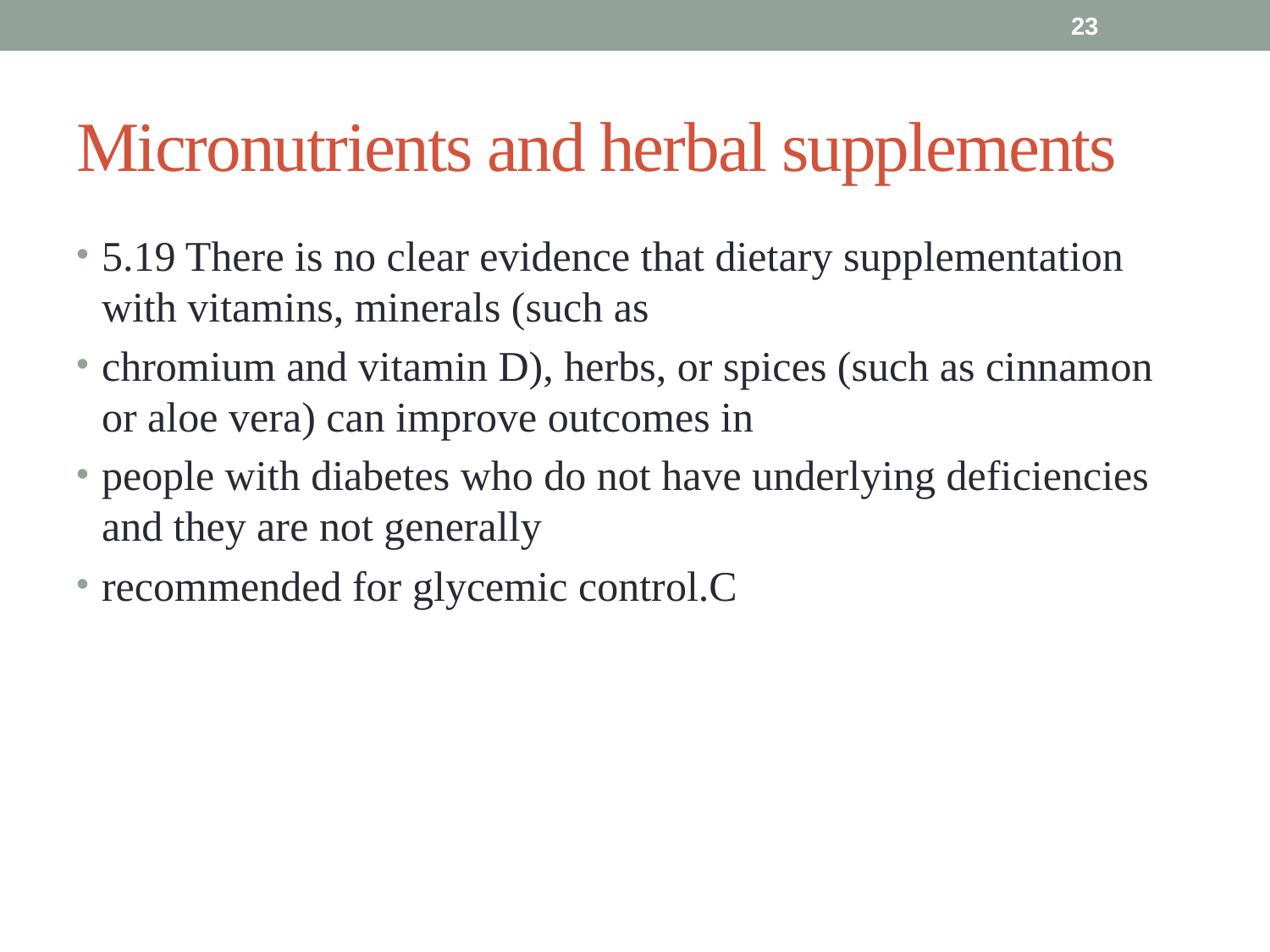

23
# Micronutrients and herbal supplements
5.19 There is no clear evidence that dietary supplementation with vitamins, minerals (such as
chromium and vitamin D), herbs, or spices (such as cinnamon or aloe vera) can improve outcomes in
people with diabetes who do not have underlying deficiencies and they are not generally
recommended for glycemic control.C